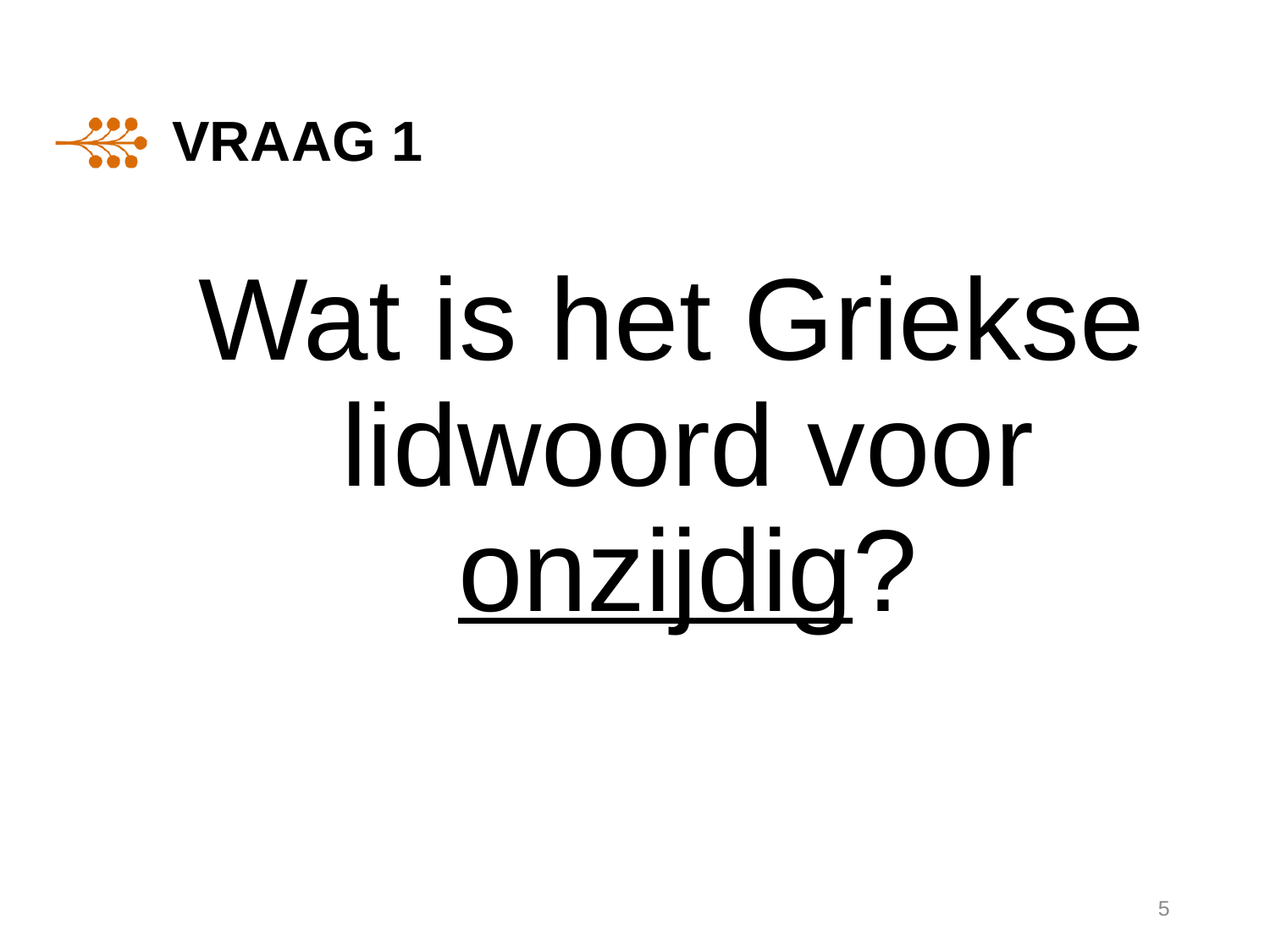

# Vraag 1
Wat is het Griekse lidwoord voor onzijdig?
5